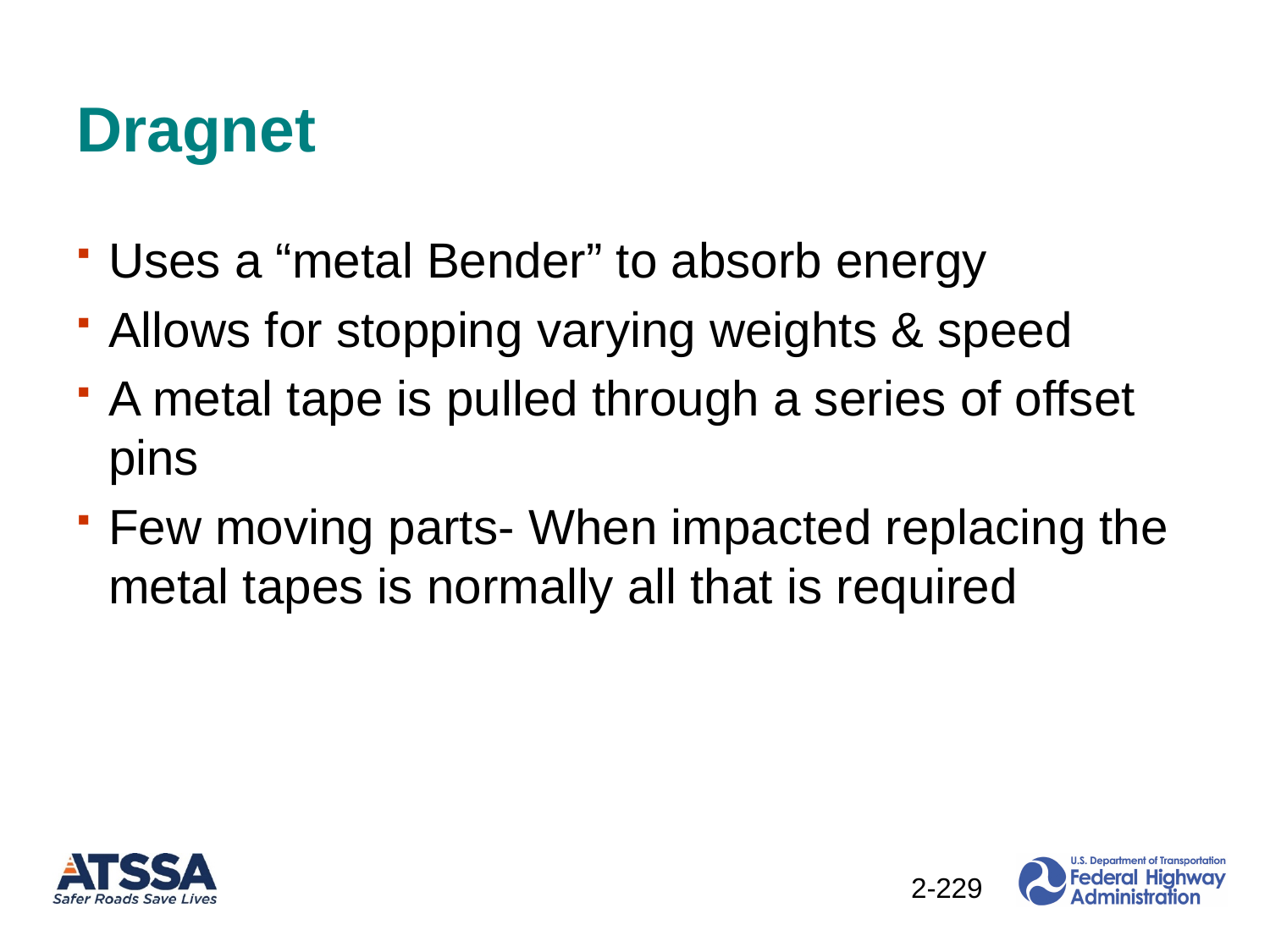

# Dragnet
Uses a “metal Bender” to absorb energy
Allows for stopping varying weights & speed
A metal tape is pulled through a series of offset pins
Few moving parts- When impacted replacing the metal tapes is normally all that is required